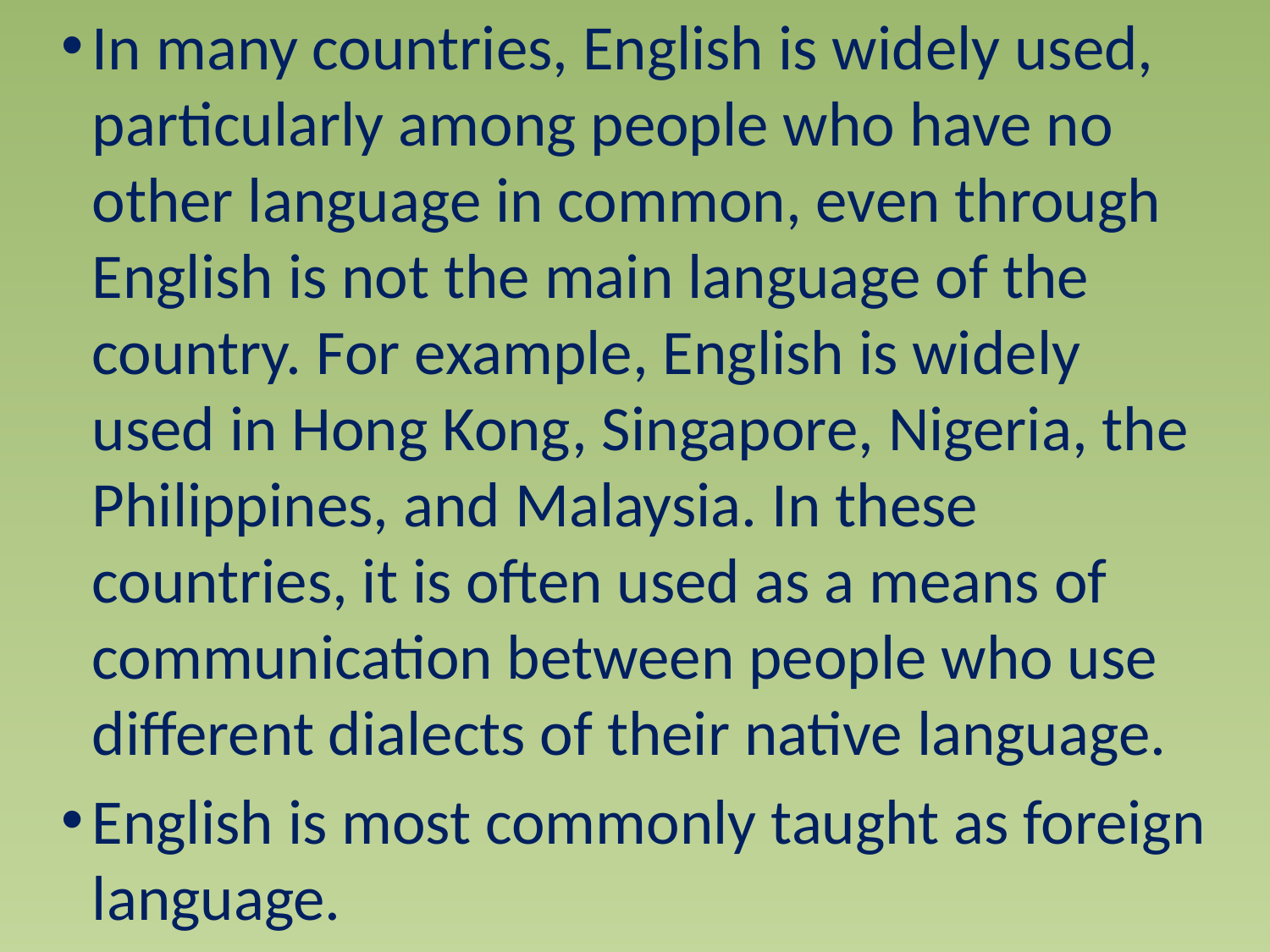

In many countries, English is widely used, particularly among people who have no other language in common, even through English is not the main language of the country. For example, English is widely used in Hong Kong, Singapore, Nigeria, the Philippines, and Malaysia. In these countries, it is often used as a means of communication between people who use different dialects of their native language.
English is most commonly taught as foreign language.